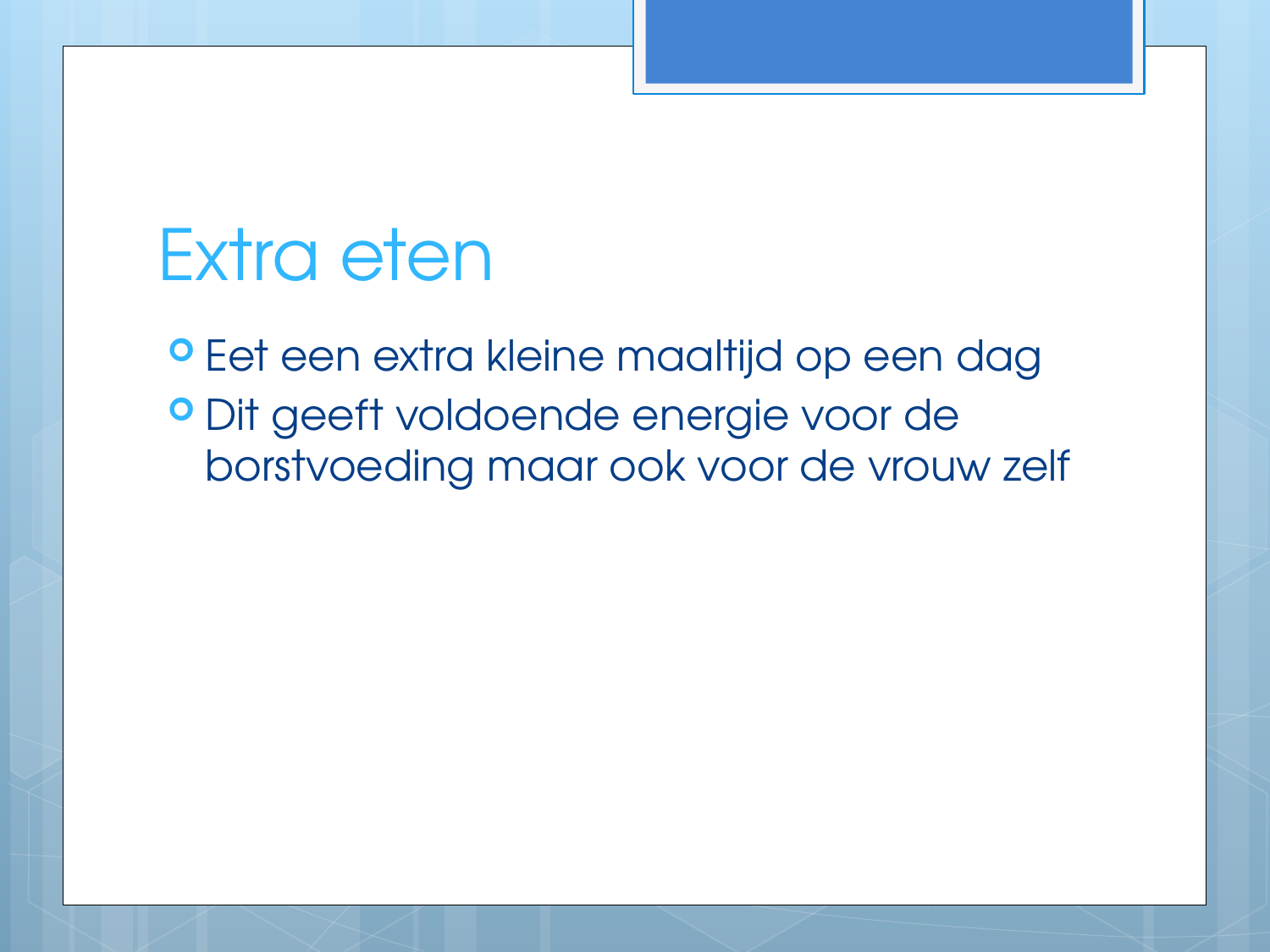

# Extra eten
Eet een extra kleine maaltijd op een dag
Dit geeft voldoende energie voor de borstvoeding maar ook voor de vrouw zelf